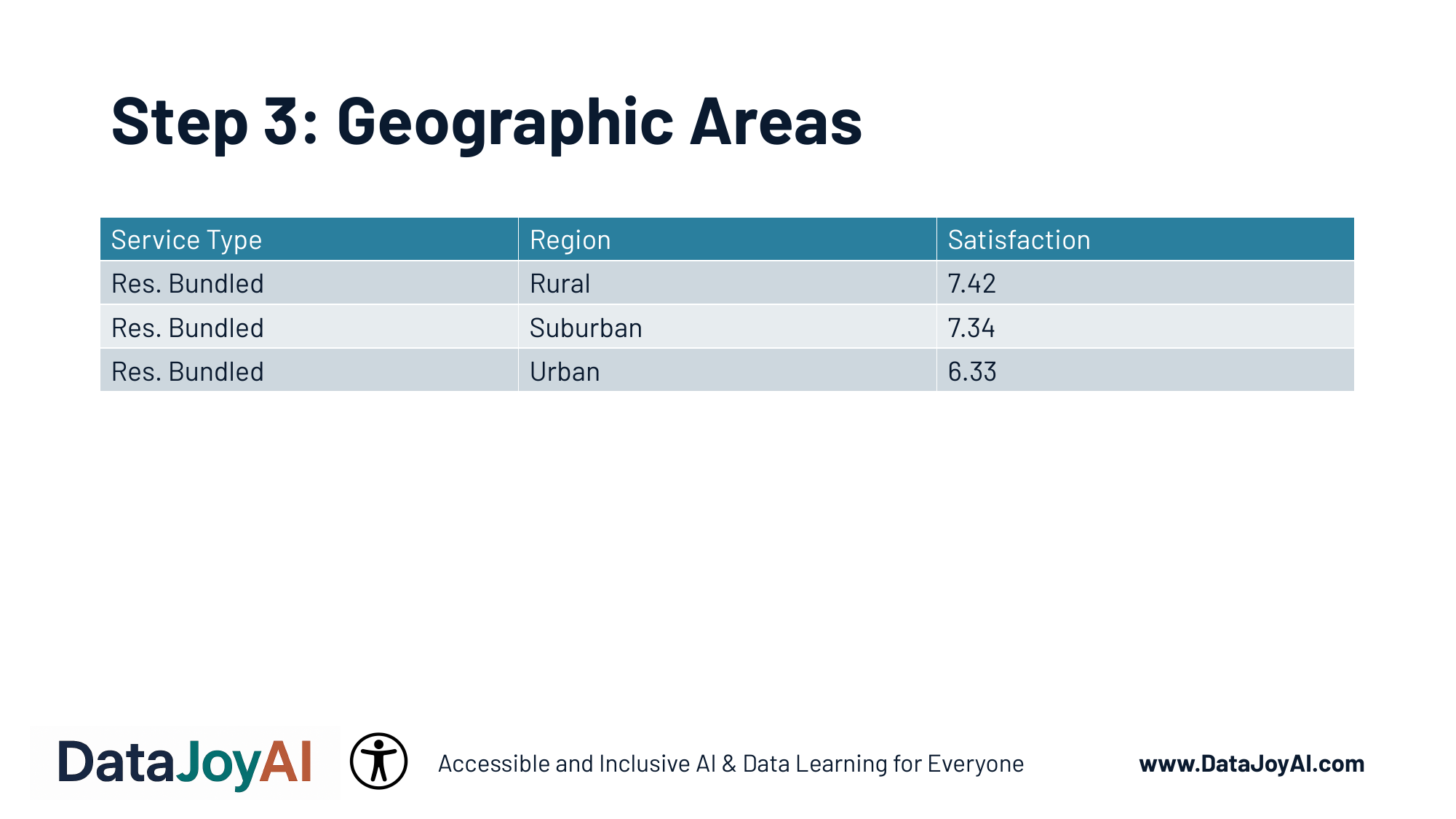

# Step 3: Geographic Areas
| Service Type | Region | Satisfaction |
| --- | --- | --- |
| Res. Bundled | Rural | 7.42 |
| Res. Bundled | Suburban | 7.34 |
| Res. Bundled | Urban | 6.33 |